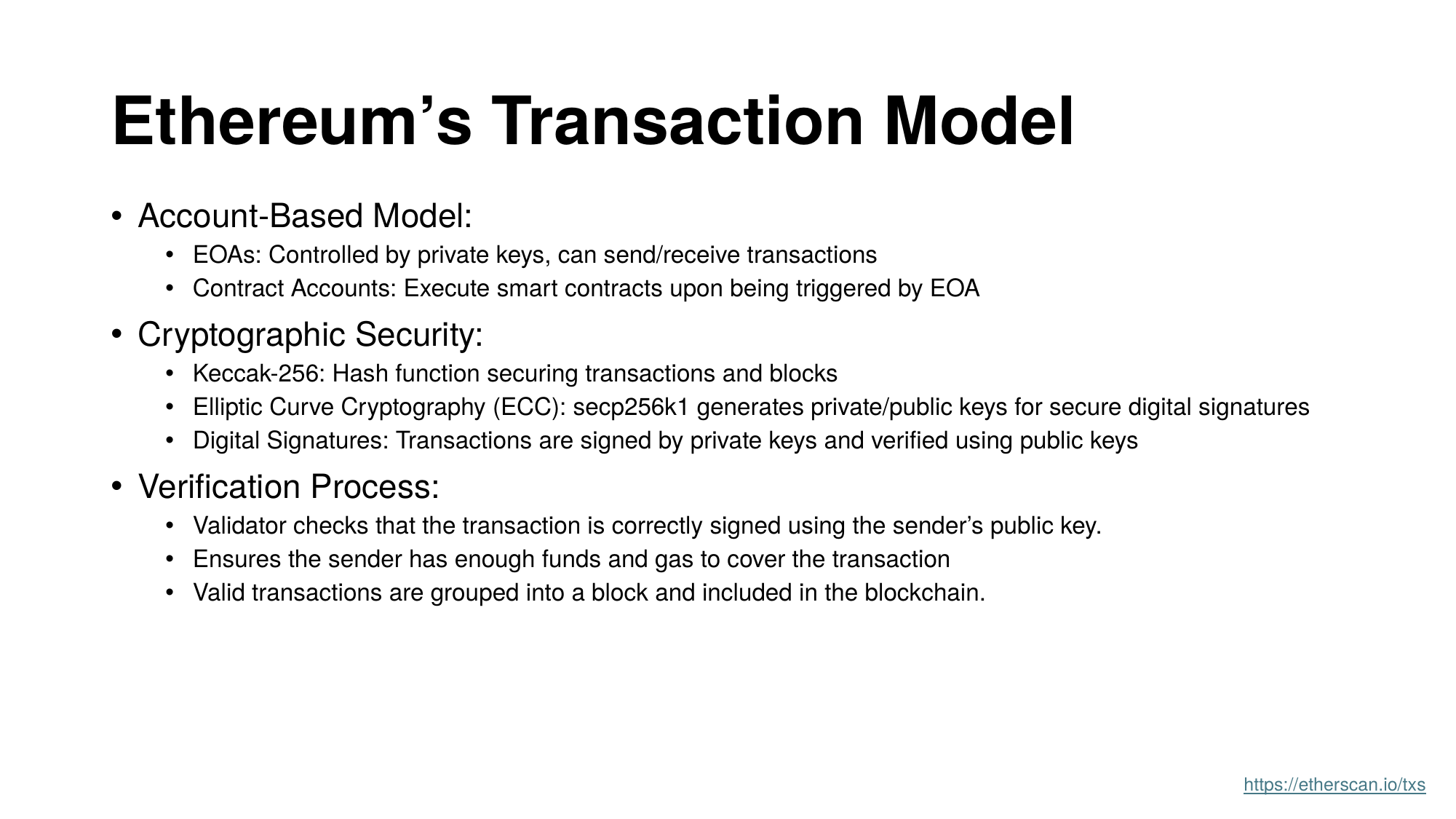

# Ethereum’s Transaction Model
Account-Based Model:
EOAs: Controlled by private keys, can send/receive transactions
Contract Accounts: Execute smart contracts upon being triggered by EOA
Cryptographic Security:
Keccak-256: Hash function securing transactions and blocks
Elliptic Curve Cryptography (ECC): secp256k1 generates private/public keys for secure digital signatures
Digital Signatures: Transactions are signed by private keys and verified using public keys
Verification Process:
Validator checks that the transaction is correctly signed using the sender’s public key.
Ensures the sender has enough funds and gas to cover the transaction
Valid transactions are grouped into a block and included in the blockchain.
https://etherscan.io/txs